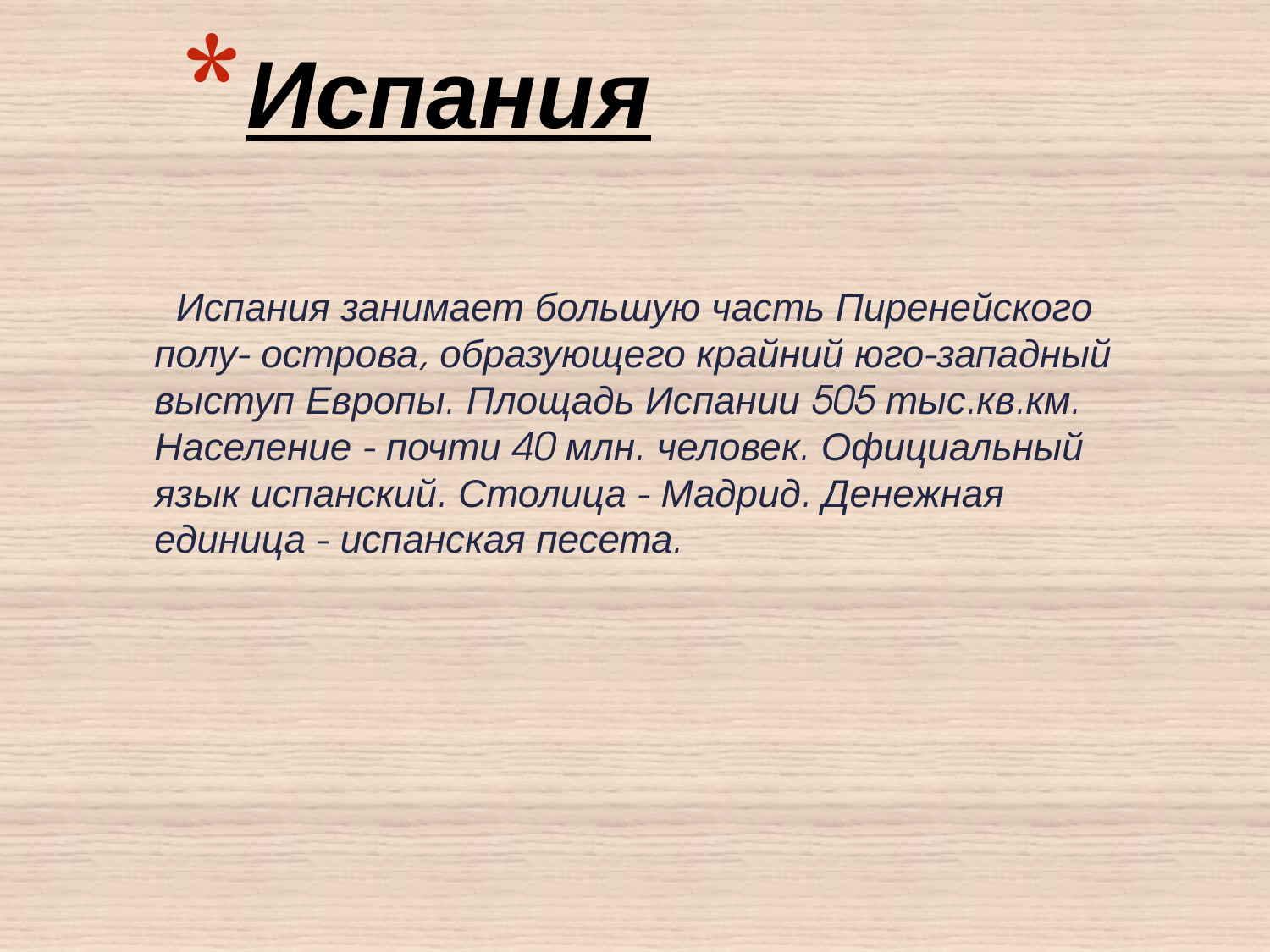

# Испания
  Испания занимает большую часть Пиренейского полу- острова, образующего крайний юго-западный выступ Европы. Площадь Испании 505 тыс.кв.км. Население - почти 40 млн. человек. Официальный язык испанский. Столица - Мадрид. Денежная единица - испанская песета.